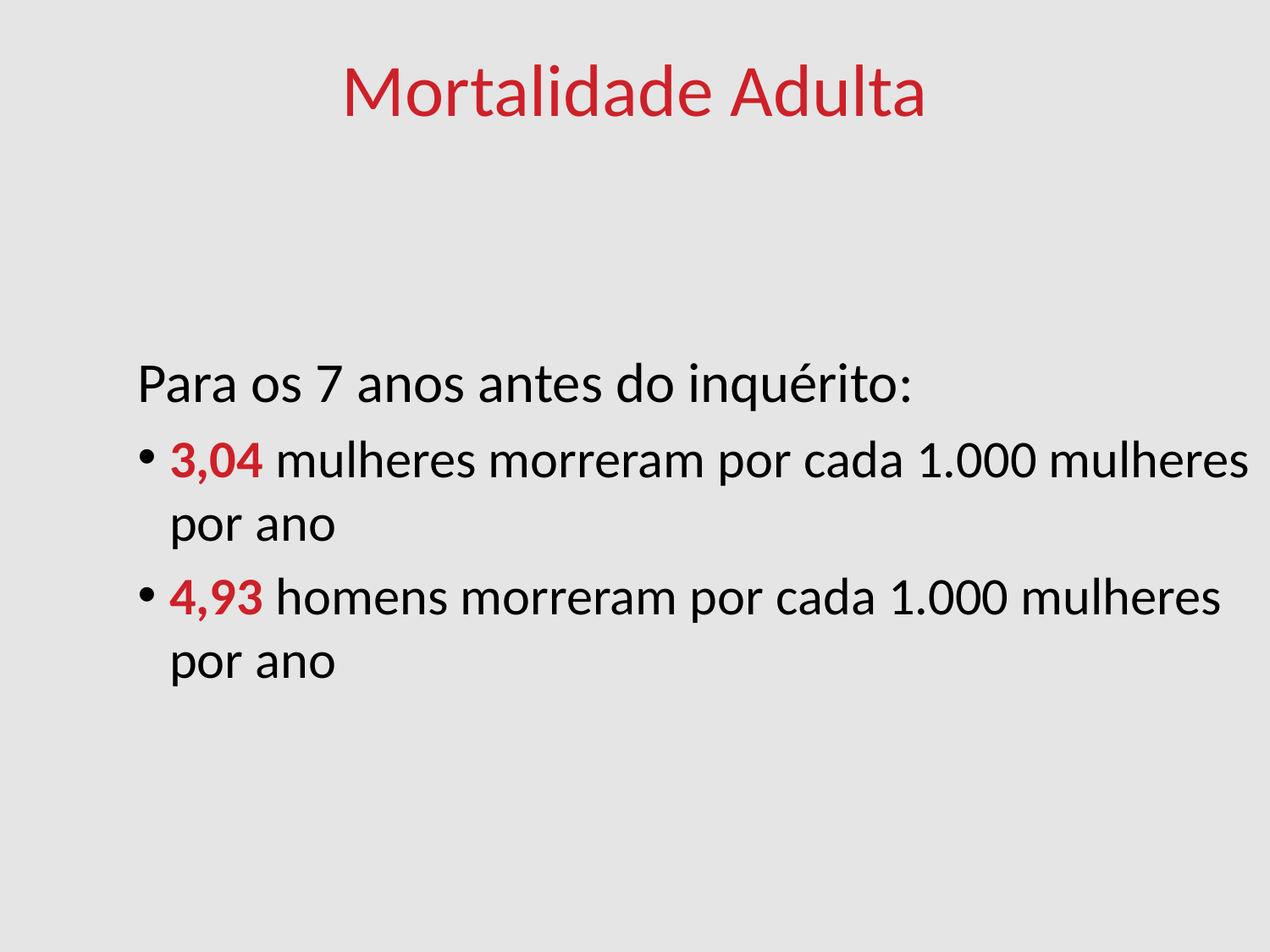

Mortalidade Adulta
Para os 7 anos antes do inquérito:
3,04 mulheres morreram por cada 1.000 mulheres por ano
4,93 homens morreram por cada 1.000 mulheres por ano